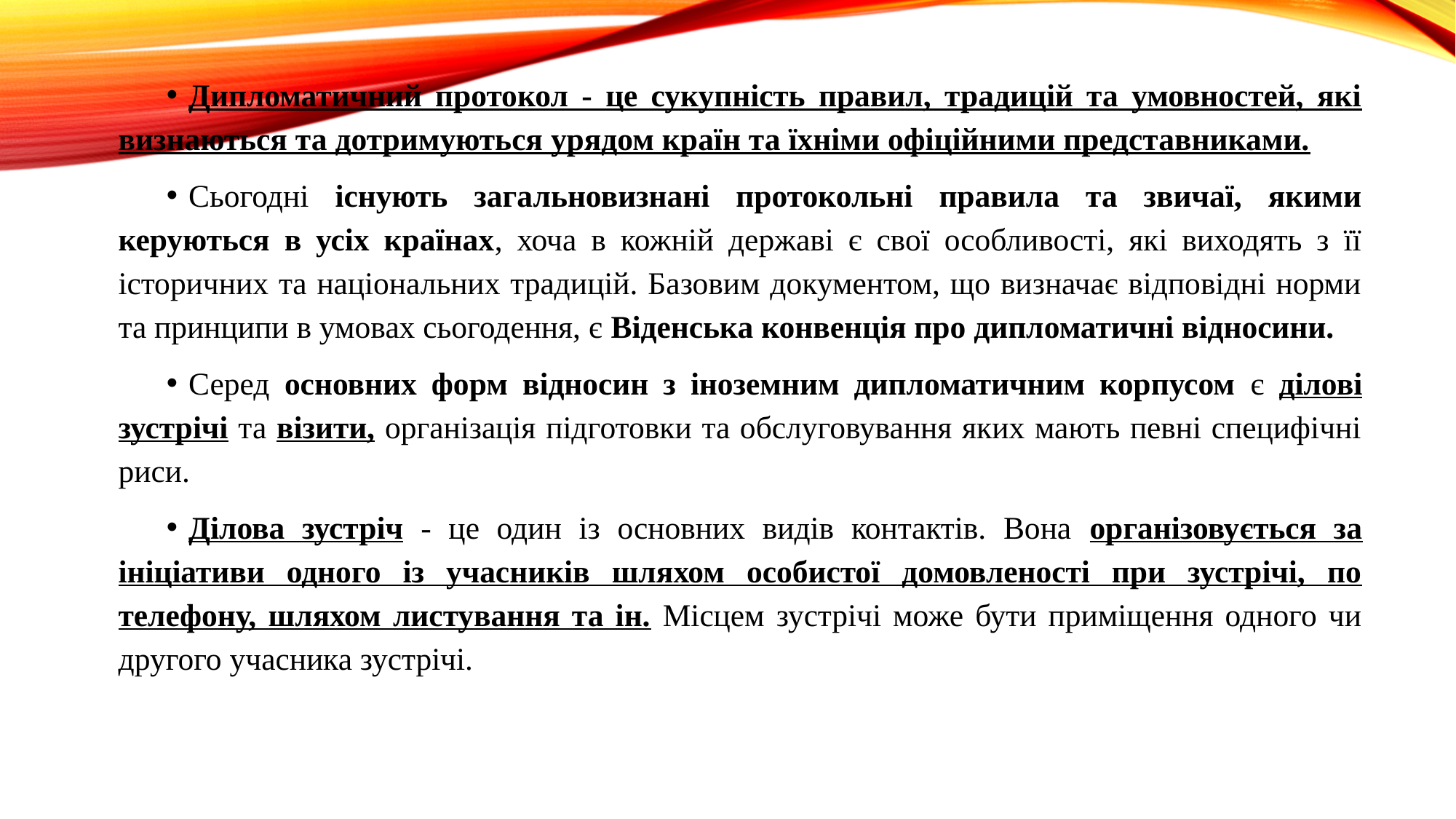

Дипломатичний протокол - це сукупність правил, традицій та умовностей, які визнаються та дотримуються урядом країн та їхніми офіційними представниками.
Сьогодні існують загальновизнані протокольні правила та звичаї, якими керуються в усіх країнах, хоча в кожній державі є свої особливості, які виходять з її історичних та національних традицій. Базовим документом, що визначає відповідні норми та принципи в умовах сьогодення, є Віденська конвенція про дипломатичні відносини.
Серед основних форм відносин з іноземним дипломатичним корпусом є ділові зустрічі та візити, організація підготовки та обслуговування яких мають певні специфічні риси.
Ділова зустріч - це один із основних видів контактів. Вона організовується за ініціативи одного із учасників шляхом особистої домовленості при зустрічі, по телефону, шляхом листування та ін. Місцем зустрічі може бути приміщення одного чи другого учасника зустрічі.